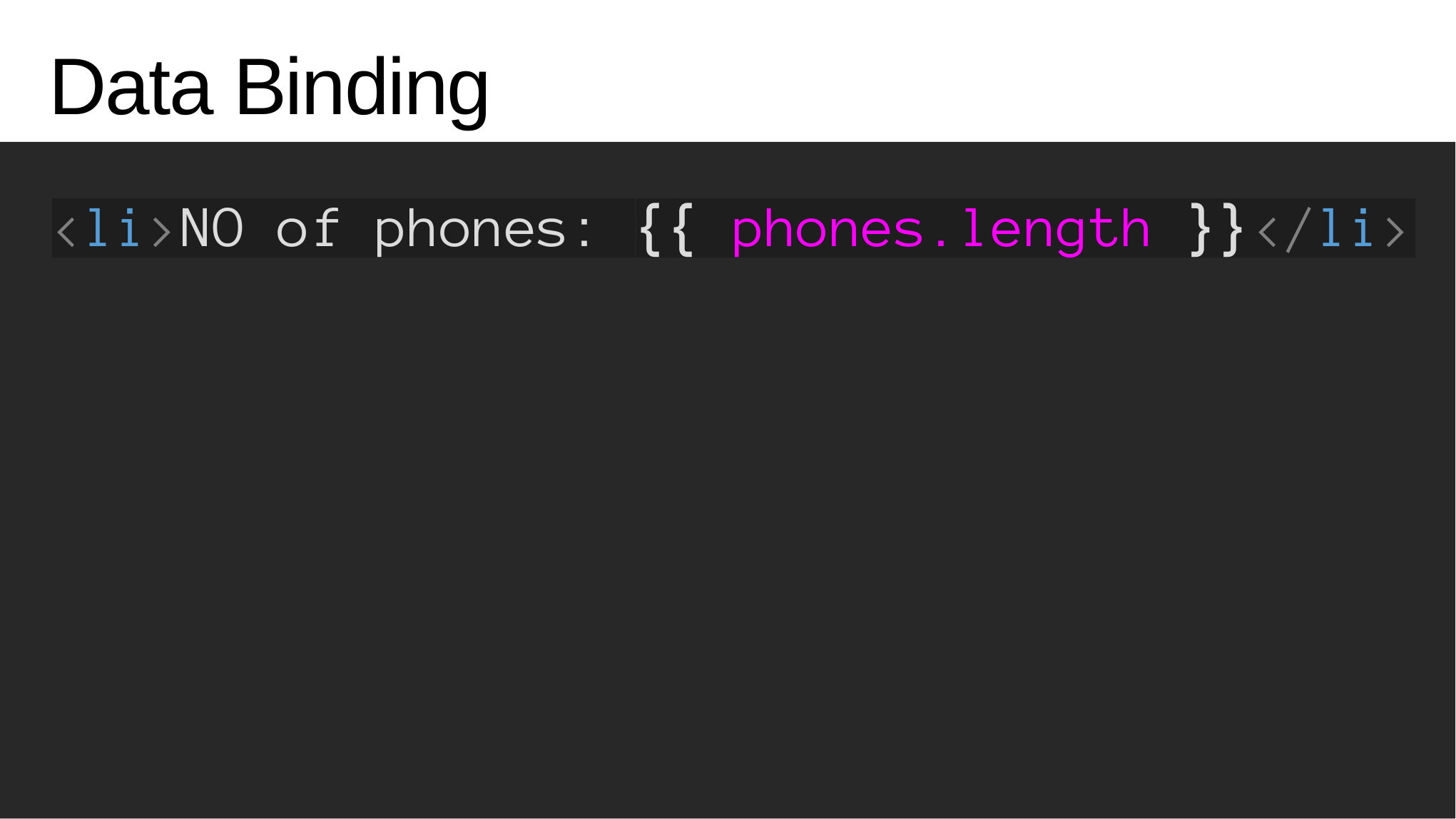

# Data Binding

<li>NO of phones: {{ phones.length }}</li>